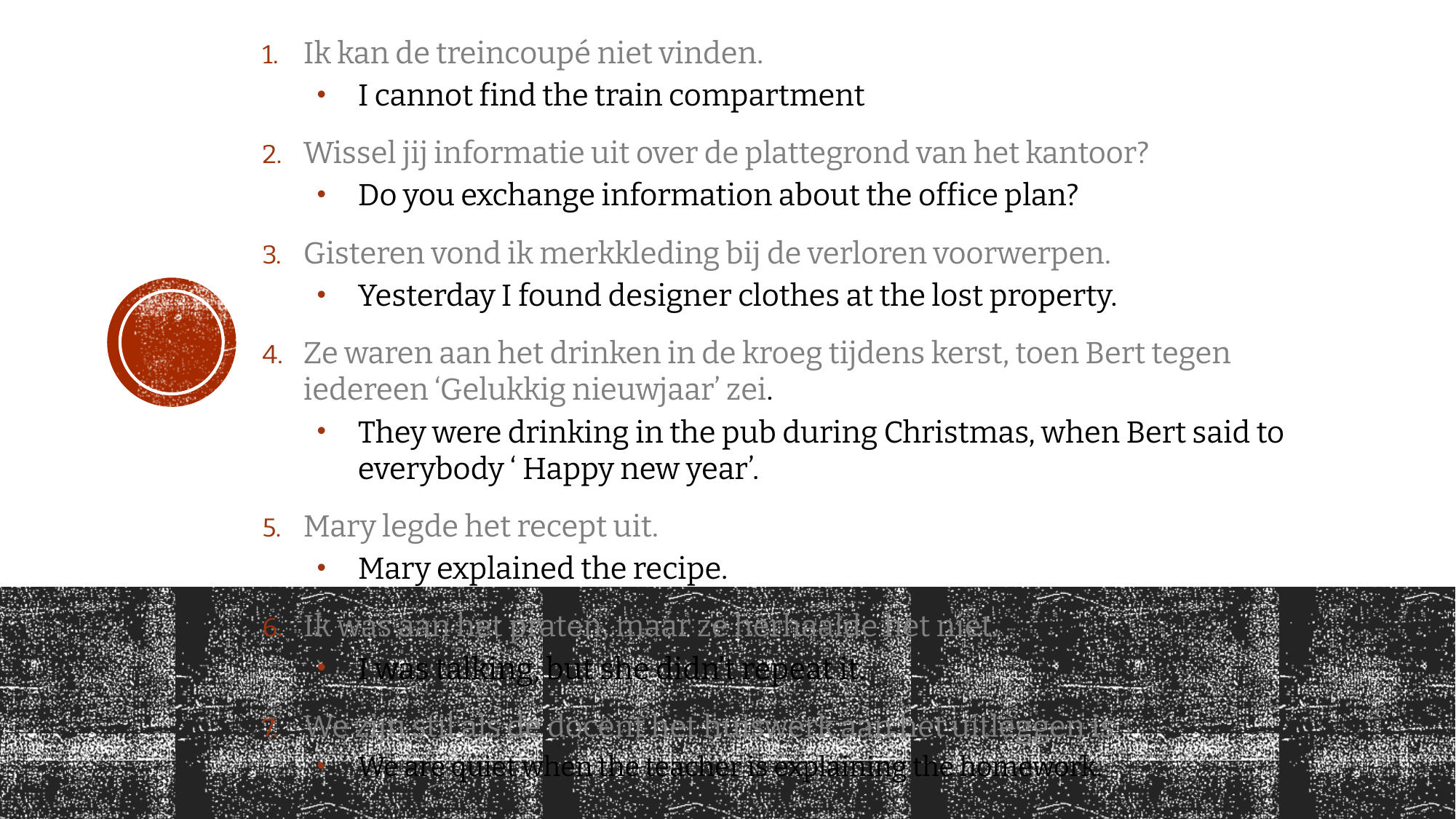

Ik kan de treincoupé niet vinden.
I cannot find the train compartment
Wissel jij informatie uit over de plattegrond van het kantoor?
Do you exchange information about the office plan?
Gisteren vond ik merkkleding bij de verloren voorwerpen.
Yesterday I found designer clothes at the lost property.
Ze waren aan het drinken in de kroeg tijdens kerst, toen Bert tegen iedereen ‘Gelukkig nieuwjaar’ zei.
They were drinking in the pub during Christmas, when Bert said to everybody ‘ Happy new year’.
Mary legde het recept uit.
Mary explained the recipe.
Ik was aan het praten, maar ze herhaalde het niet.
I was talking, but she didn’t repeat it.
We zijn stil als de docent het huiswerk aan het uitleggen is.
We are quiet when the teacher is explaining the homework.